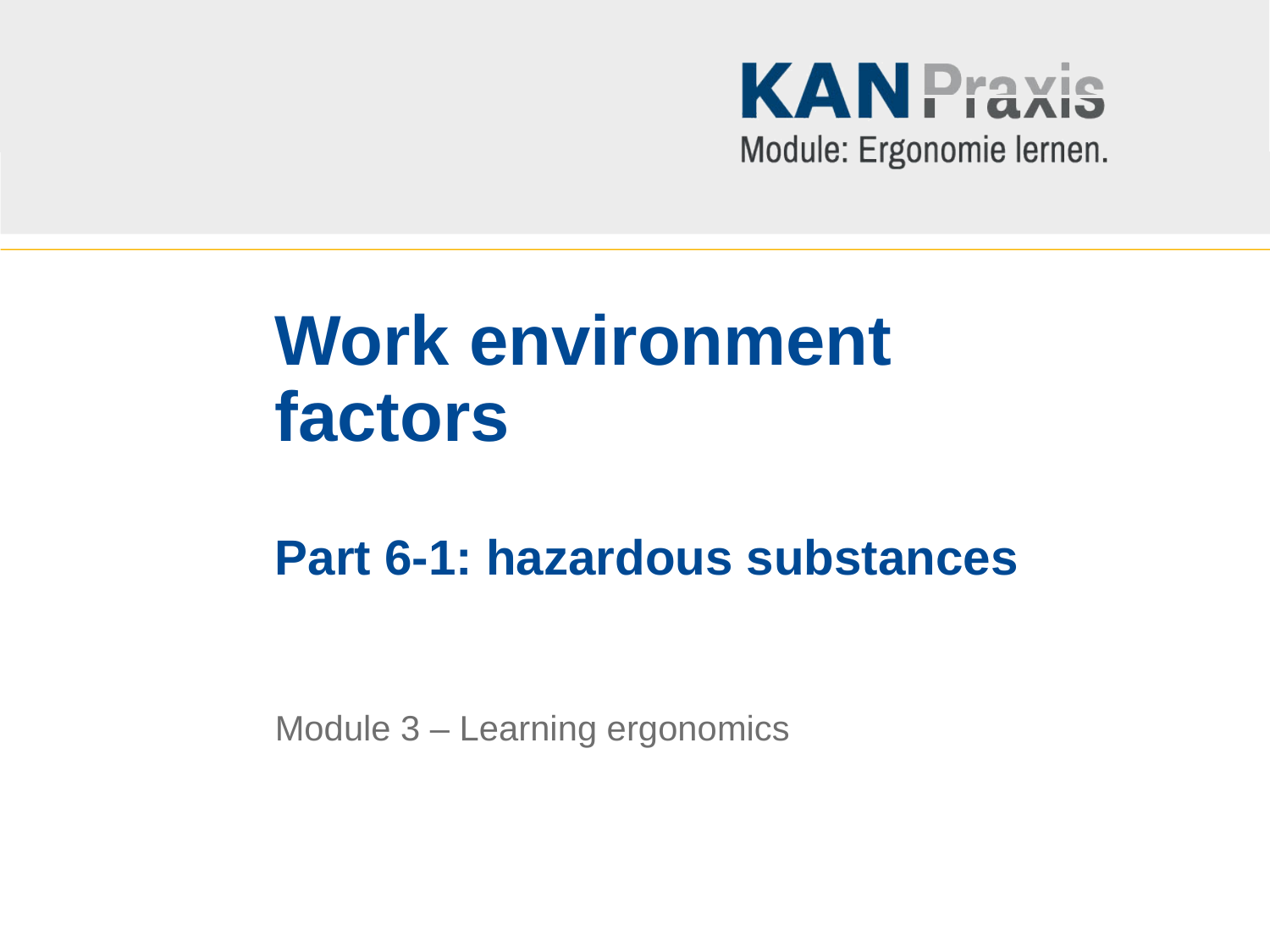

# Work environment factors Part 6-1: hazardous substances
Module 3 – Learning ergonomics